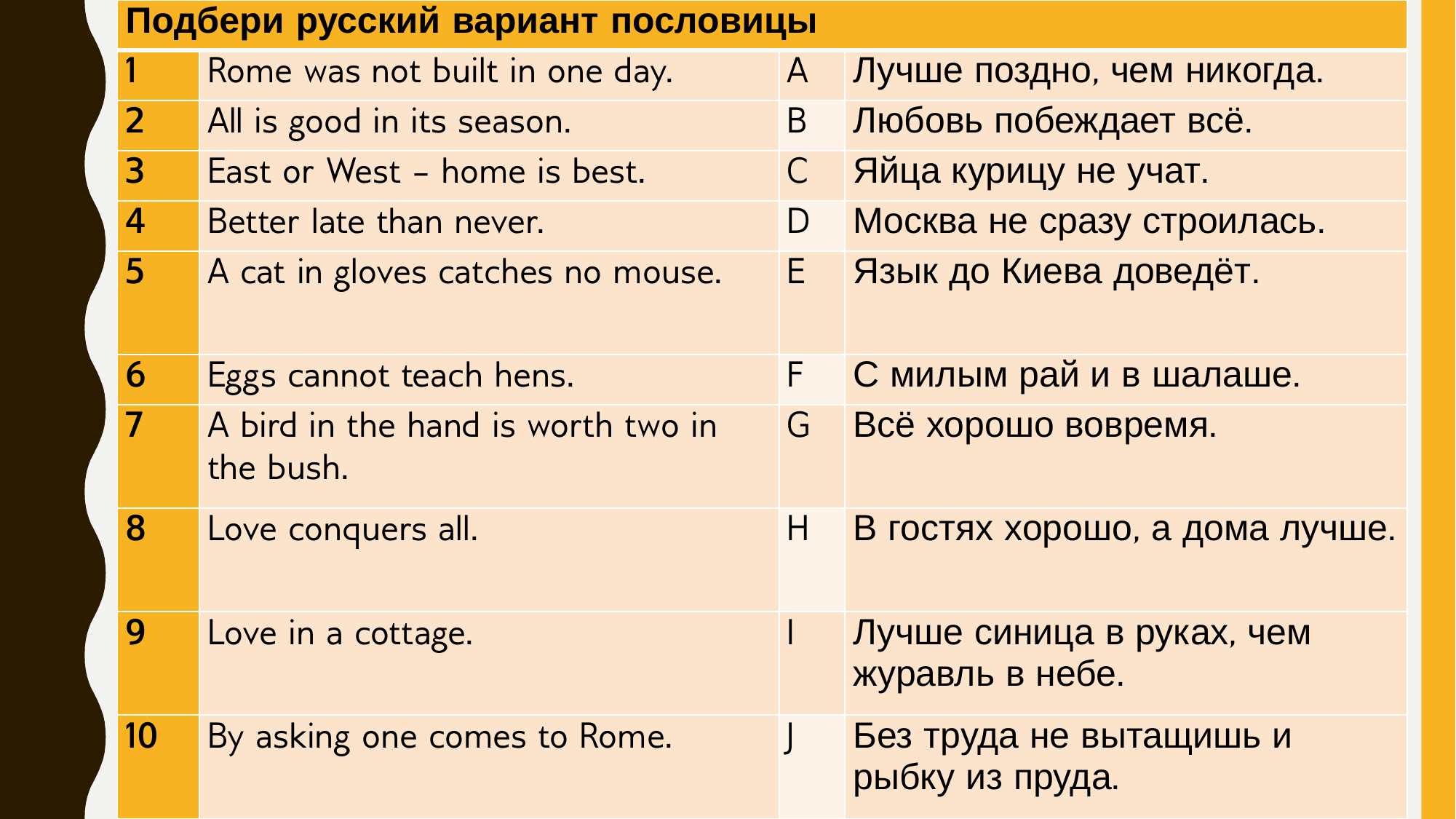

| Подбери русский вариант пословицы |  |  |  |
| --- | --- | --- | --- |
| 1 | Rome was not built in one day. | A | Лучше поздно, чем никогда. |
| 2 | All is good in its season. | B | Любовь побеждает всё. |
| 3 | East or West – home is best. | C | Яйца курицу не учат. |
| 4 | Better late than never. | D | Москва не сразу строилась. |
| 5 | A cat in gloves catches no mouse. | E | Язык до Киева доведёт. |
| 6 | Eggs cannot teach hens. | F | С милым рай и в шалаше. |
| 7 | A bird in the hand is worth two in the bush. | G | Всё хорошо вовремя. |
| 8 | Love conquers all. | H | В гостях хорошо, а дома лучше. |
| 9 | Love in a cottage. | I | Лучше синица в руках, чем журавль в небе. |
| 10 | By asking one comes to Rome. | J | Без труда не вытащишь и рыбку из пруда. |